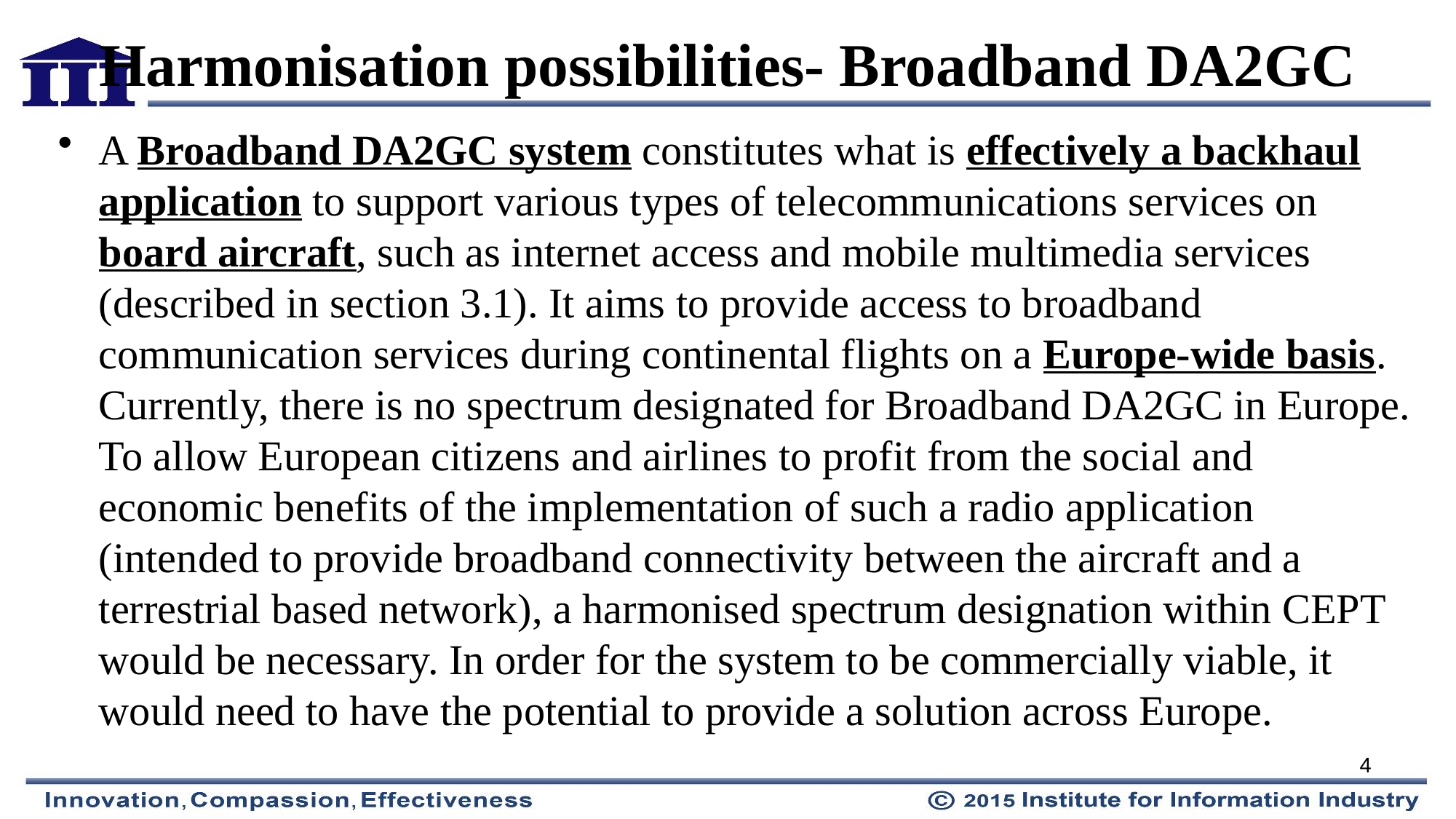

# Harmonisation possibilities- Broadband DA2GC
A Broadband DA2GC system constitutes what is effectively a backhaul application to support various types of telecommunications services on board aircraft, such as internet access and mobile multimedia services (described in section 3.1). It aims to provide access to broadband communication services during continental flights on a Europe-wide basis. Currently, there is no spectrum designated for Broadband DA2GC in Europe. To allow European citizens and airlines to profit from the social and economic benefits of the implementation of such a radio application (intended to provide broadband connectivity between the aircraft and a terrestrial based network), a harmonised spectrum designation within CEPT would be necessary. In order for the system to be commercially viable, it would need to have the potential to provide a solution across Europe.
4